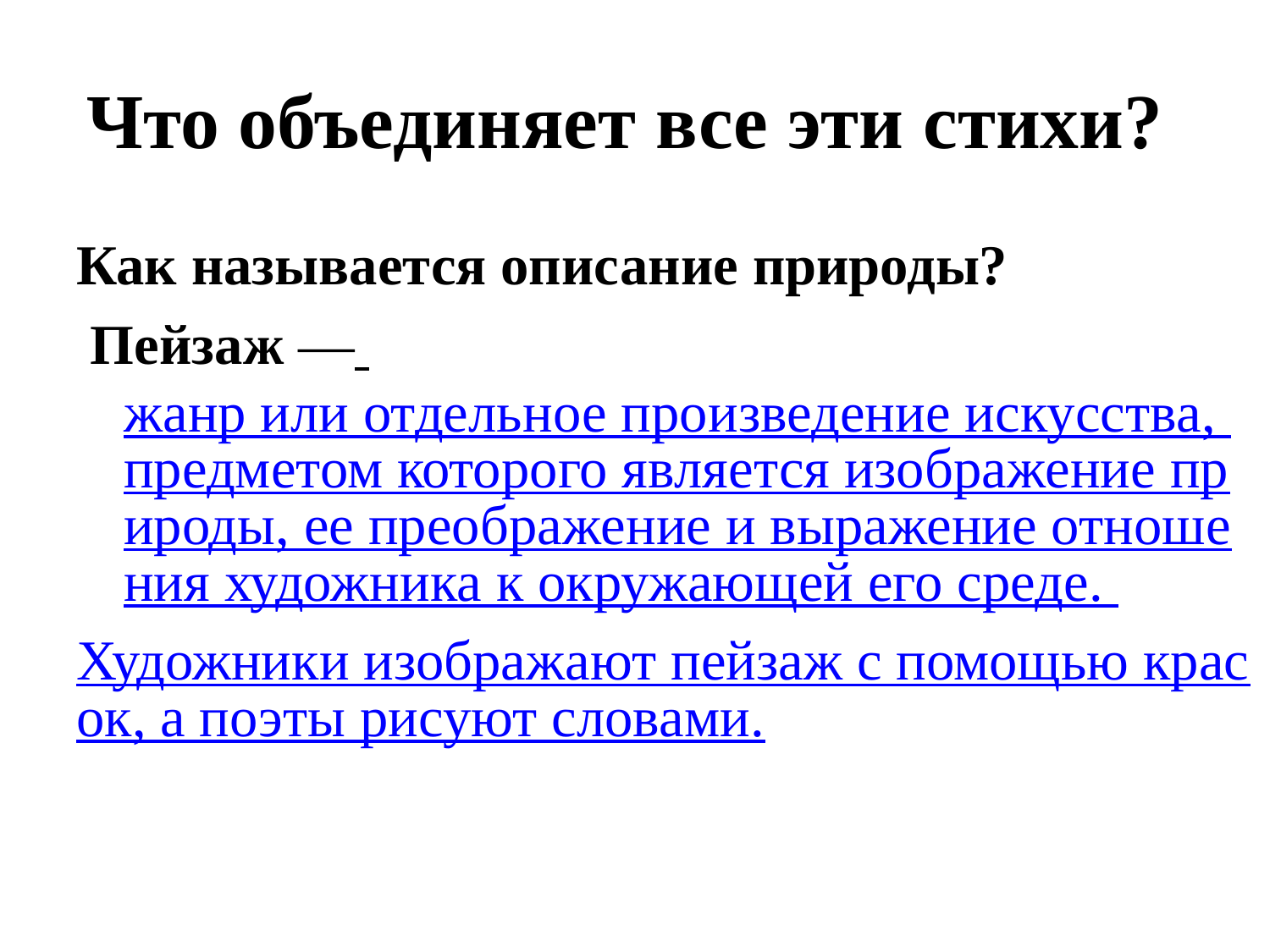

# Что объединяет все эти стихи?
Как называется описание природы?
 Пейзаж — жанр или отдельное произведение искусства, предметом которого является изображение природы, ее преображение и выражение отношения художника к окружающей его среде.
Художники изображают пейзаж с помощью красок, а поэты рисуют словами.